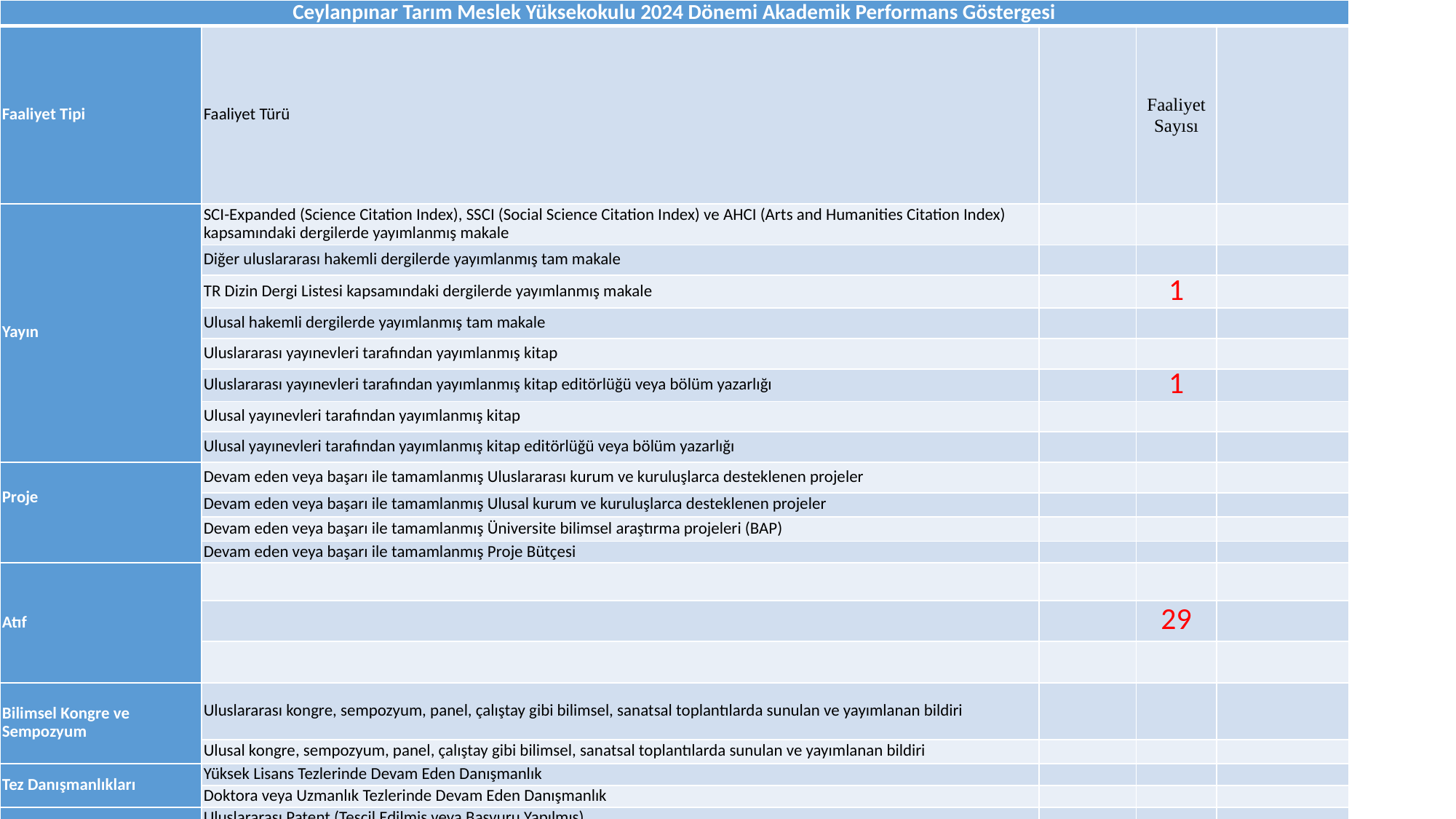

| Ceylanpınar Tarım Meslek Yüksekokulu 2024 Dönemi Akademik Performans Göstergesi |  |  |  |  |
| --- | --- | --- | --- | --- |
| Faaliyet Tipi | Faaliyet Türü |  | Faaliyet Sayısı |  |
| Yayın | SCI-Expanded (Science Citation Index), SSCI (Social Science Citation Index) ve AHCI (Arts and Humanities Citation Index) kapsamındaki dergilerde yayımlanmış makale |  |  |  |
|  | Diğer uluslararası hakemli dergilerde yayımlanmış tam makale |  |  |  |
|  | TR Dizin Dergi Listesi kapsamındaki dergilerde yayımlanmış makale |  | 1 |  |
|  | Ulusal hakemli dergilerde yayımlanmış tam makale |  |  |  |
|  | Uluslararası yayınevleri tarafından yayımlanmış kitap |  |  |  |
|  | Uluslararası yayınevleri tarafından yayımlanmış kitap editörlüğü veya bölüm yazarlığı |  | 1 |  |
|  | Ulusal yayınevleri tarafından yayımlanmış kitap |  |  |  |
|  | Ulusal yayınevleri tarafından yayımlanmış kitap editörlüğü veya bölüm yazarlığı |  |  |  |
| Proje | Devam eden veya başarı ile tamamlanmış Uluslararası kurum ve kuruluşlarca desteklenen projeler |  |  |  |
|  | Devam eden veya başarı ile tamamlanmış Ulusal kurum ve kuruluşlarca desteklenen projeler |  |  |  |
|  | Devam eden veya başarı ile tamamlanmış Üniversite bilimsel araştırma projeleri (BAP) |  |  |  |
|  | Devam eden veya başarı ile tamamlanmış Proje Bütçesi |  |  |  |
| Atıf |  |  |  |  |
|  |  |  | 29 |  |
|  |  |  |  |  |
| Bilimsel Kongre ve Sempozyum | Uluslararası kongre, sempozyum, panel, çalıştay gibi bilimsel, sanatsal toplantılarda sunulan ve yayımlanan bildiri |  |  |  |
|  | Ulusal kongre, sempozyum, panel, çalıştay gibi bilimsel, sanatsal toplantılarda sunulan ve yayımlanan bildiri |  |  |  |
| Tez Danışmanlıkları | Yüksek Lisans Tezlerinde Devam Eden Danışmanlık |  |  |  |
|  | Doktora veya Uzmanlık Tezlerinde Devam Eden Danışmanlık |  |  |  |
| Patent | Uluslararası Patent (Tescil Edilmiş veya Başvuru Yapılmış) |  |  |  |
|  | Ulusal Patent (Tescil Edilmiş veya Başvuru Yapılmış) |  |  |  |
| TOPLAM |  |  |  |  |